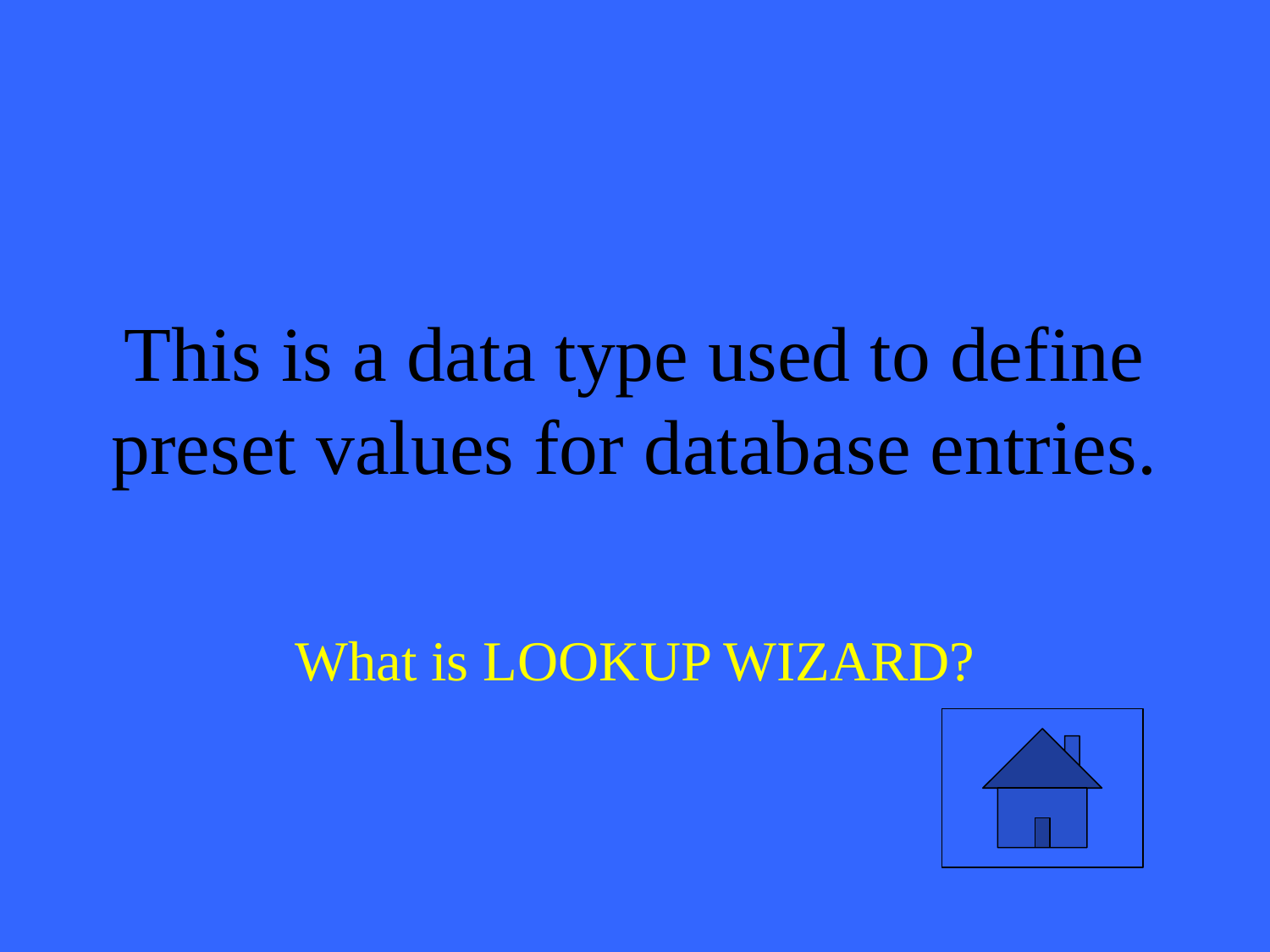

# This is a data type used to define preset values for database entries.

What is LOOKUP WIZARD?